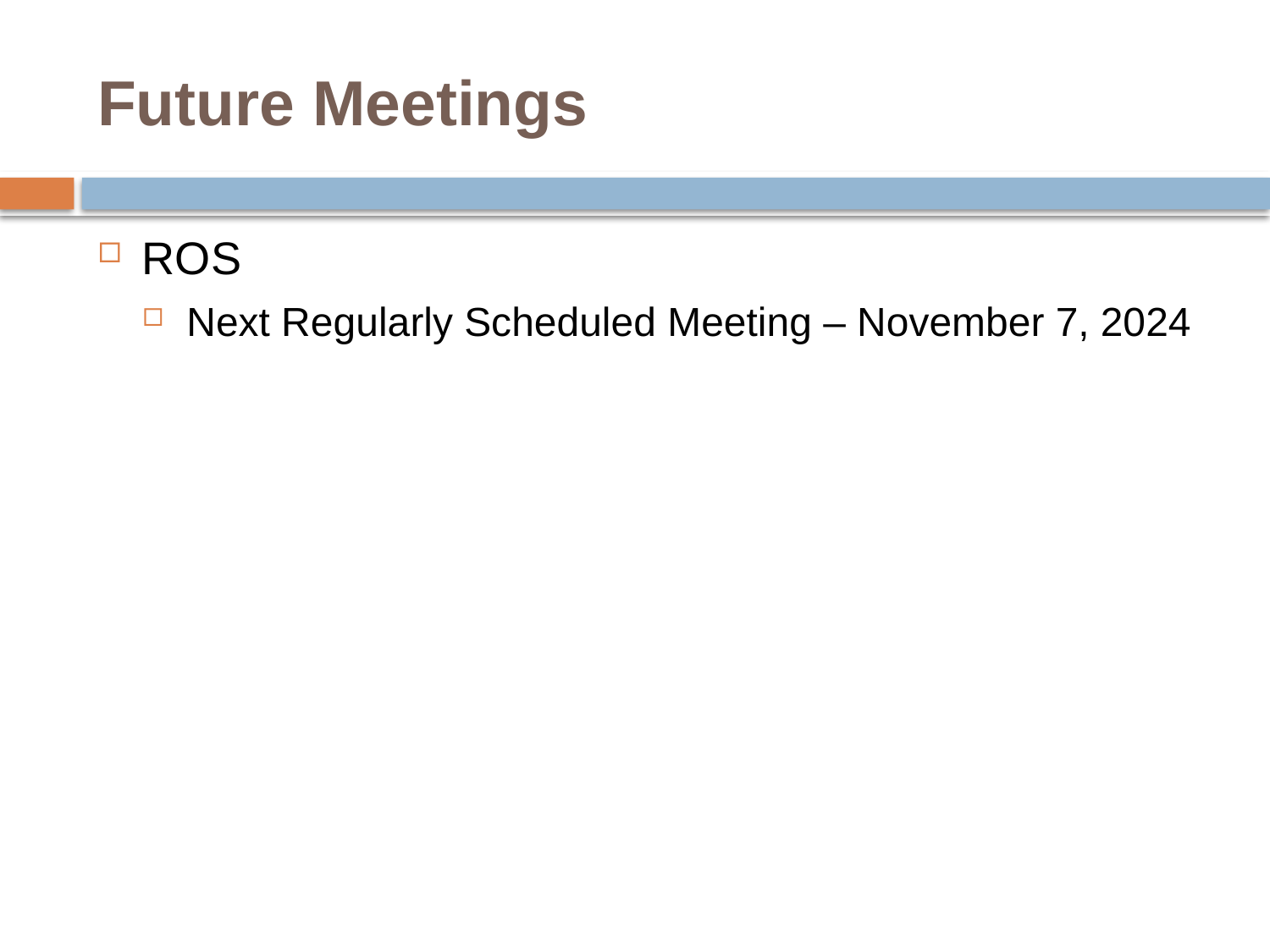

# Future Meetings
ROS
Next Regularly Scheduled Meeting – November 7, 2024